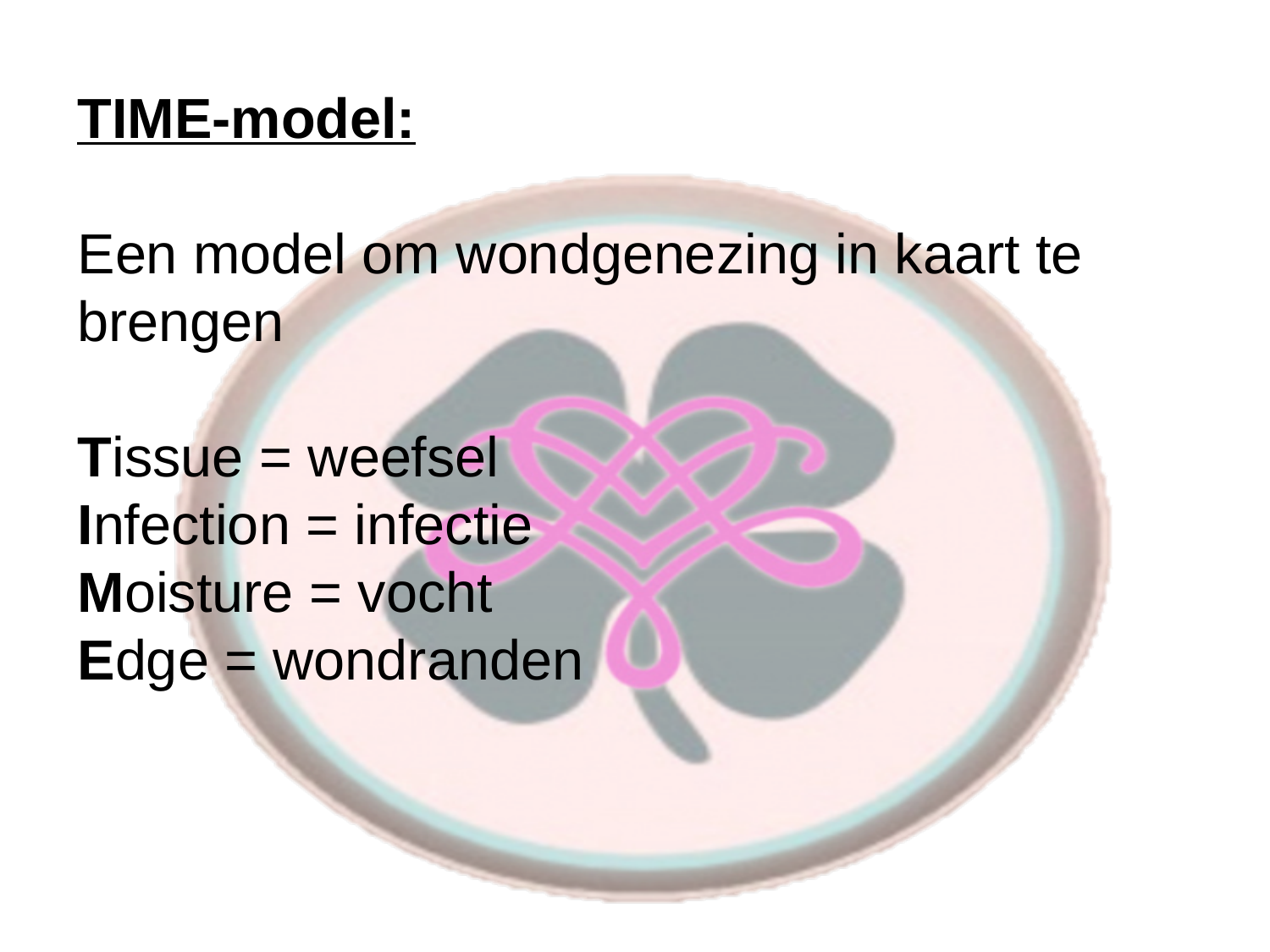

TIME-model:

Een model om wondgenezing in kaart te brengen

Tissue = weefsel
Infection = infectie
Moisture = vocht
Edge = wondranden